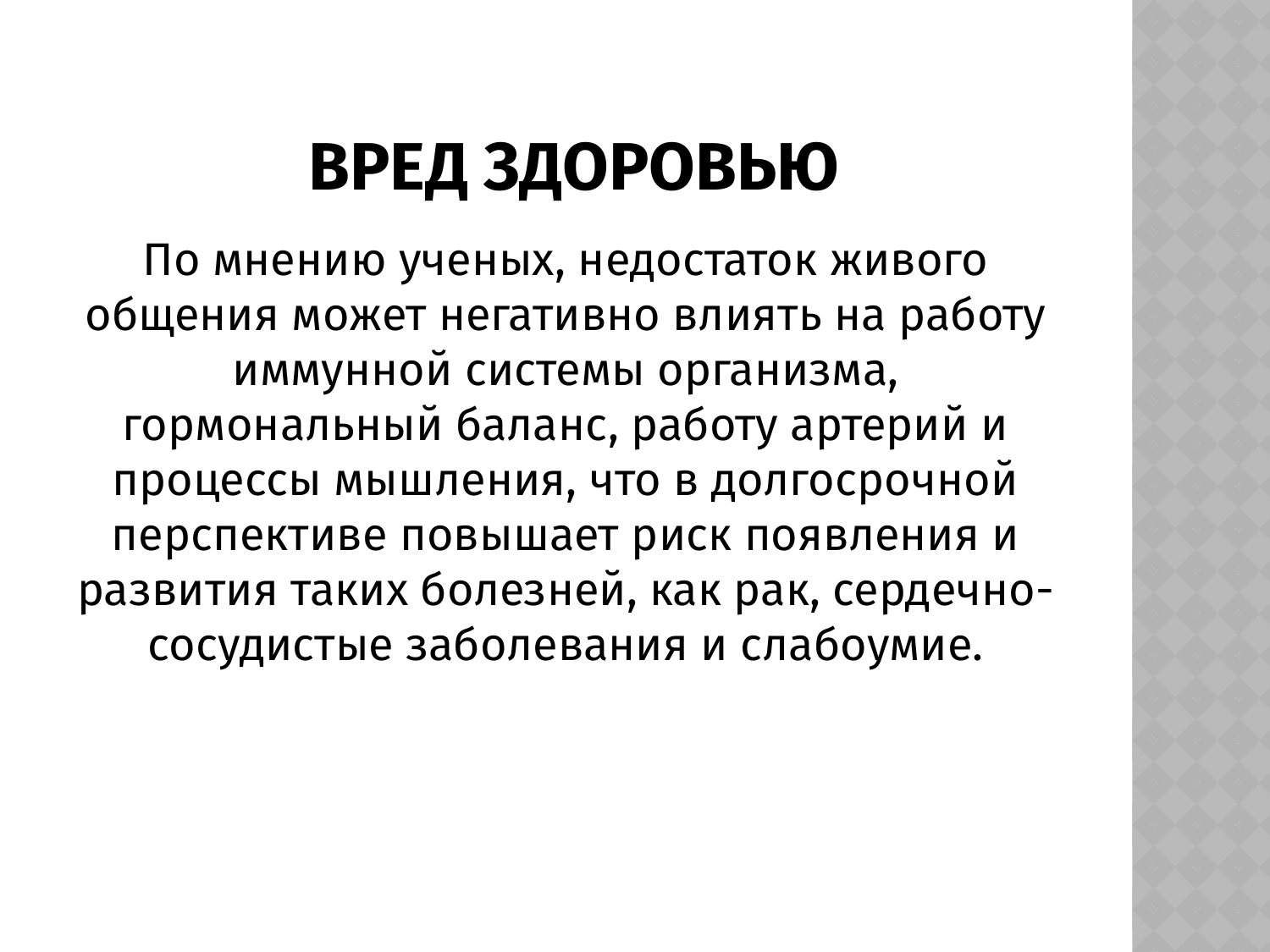

# Вред здоровью
По мнению ученых, недостаток живого общения может негативно влиять на работу иммунной системы организма, гормональный баланс, работу артерий и процессы мышления, что в долгосрочной перспективе повышает риск появления и развития таких болезней, как рак, сердечно-сосудистые заболевания и слабоумие.